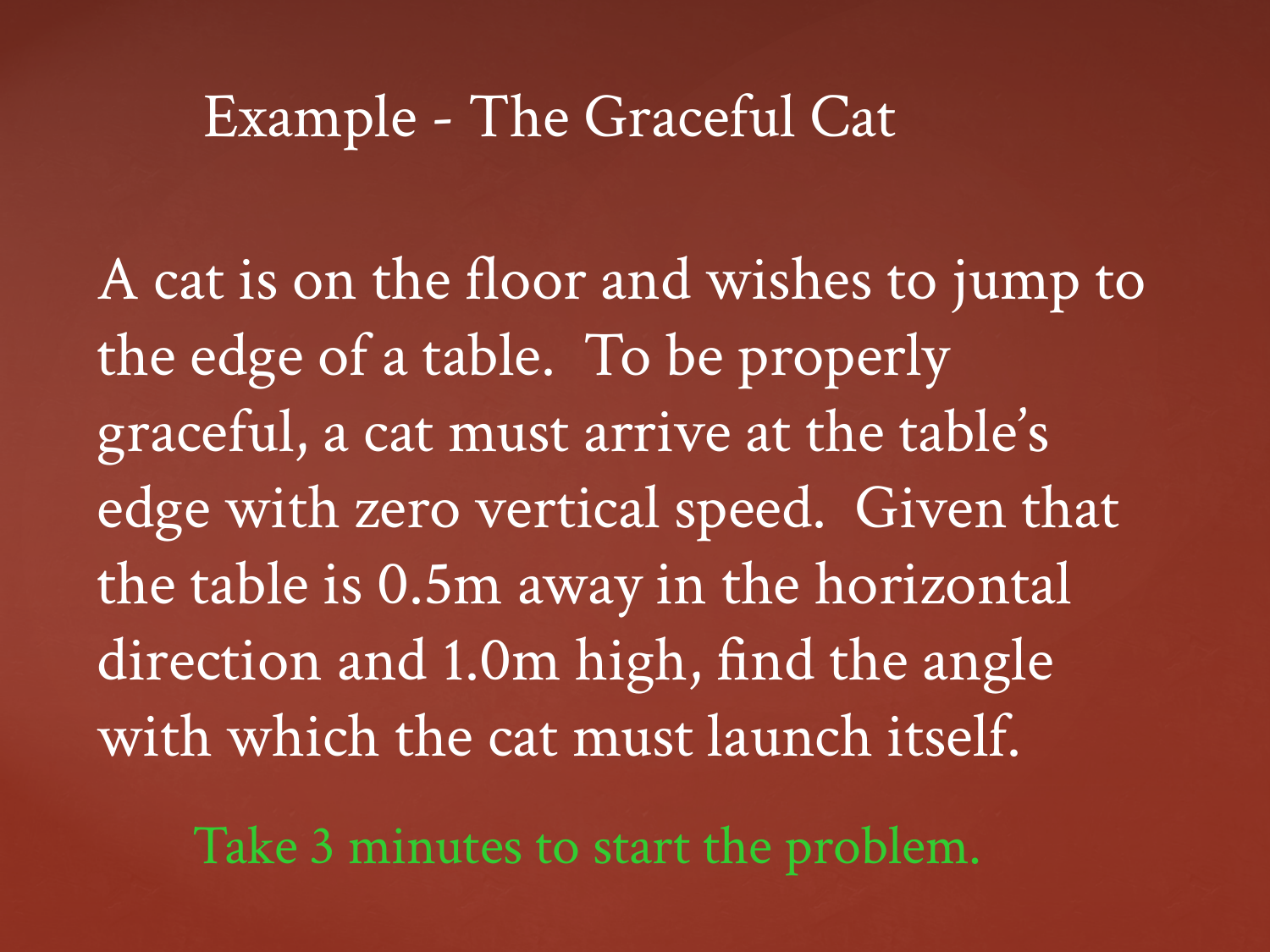

Example - The Graceful Cat
A cat is on the floor and wishes to jump to the edge of a table.  To be properly graceful, a cat must arrive at the table’s edge with zero vertical speed.  Given that the table is 0.5m away in the horizontal direction and 1.0m high, find the angle with which the cat must launch itself.
Take 3 minutes to start the problem.